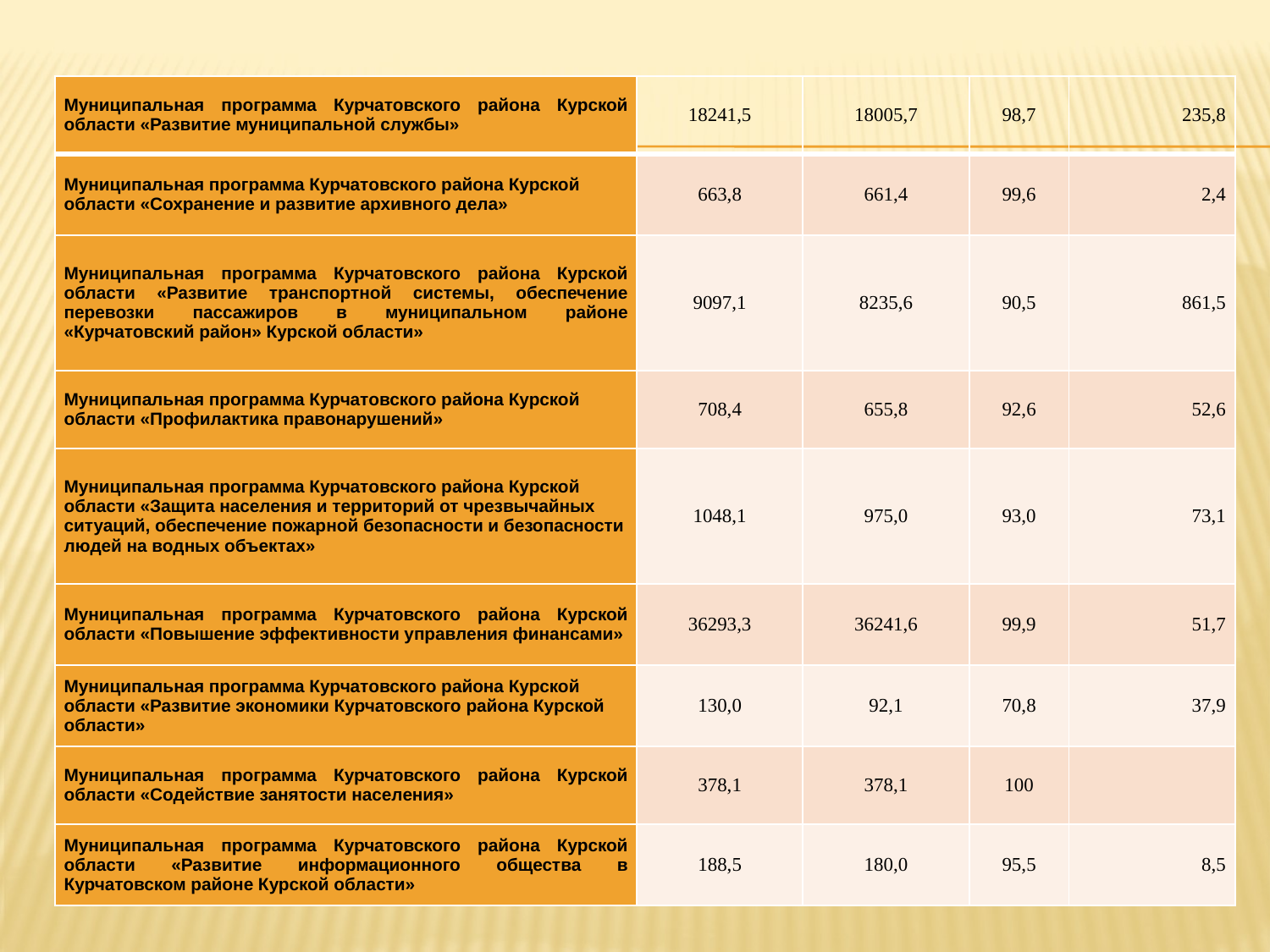

| Муниципальная программа Курчатовского района Курской области «Развитие муниципальной службы» | 18241,5 | 18005,7 | 98,7 | 235,8 |
| --- | --- | --- | --- | --- |
| Муниципальная программа Курчатовского района Курской области «Сохранение и развитие архивного дела» | 663,8 | 661,4 | 99,6 | 2,4 |
| Муниципальная программа Курчатовского района Курской области «Развитие транспортной системы, обеспечение перевозки пассажиров в муниципальном районе «Курчатовский район» Курской области» | 9097,1 | 8235,6 | 90,5 | 861,5 |
| Муниципальная программа Курчатовского района Курской области «Профилактика правонарушений» | 708,4 | 655,8 | 92,6 | 52,6 |
| Муниципальная программа Курчатовского района Курской области «Защита населения и территорий от чрезвычайных ситуаций, обеспечение пожарной безопасности и безопасности людей на водных объектах» | 1048,1 | 975,0 | 93,0 | 73,1 |
| Муниципальная программа Курчатовского района Курской области «Повышение эффективности управления финансами» | 36293,3 | 36241,6 | 99,9 | 51,7 |
| Муниципальная программа Курчатовского района Курской области «Развитие экономики Курчатовского района Курской области» | 130,0 | 92,1 | 70,8 | 37,9 |
| Муниципальная программа Курчатовского района Курской области «Содействие занятости населения» | 378,1 | 378,1 | 100 |  |
| Муниципальная программа Курчатовского района Курской области «Развитие информационного общества в Курчатовском районе Курской области» | 188,5 | 180,0 | 95,5 | 8,5 |